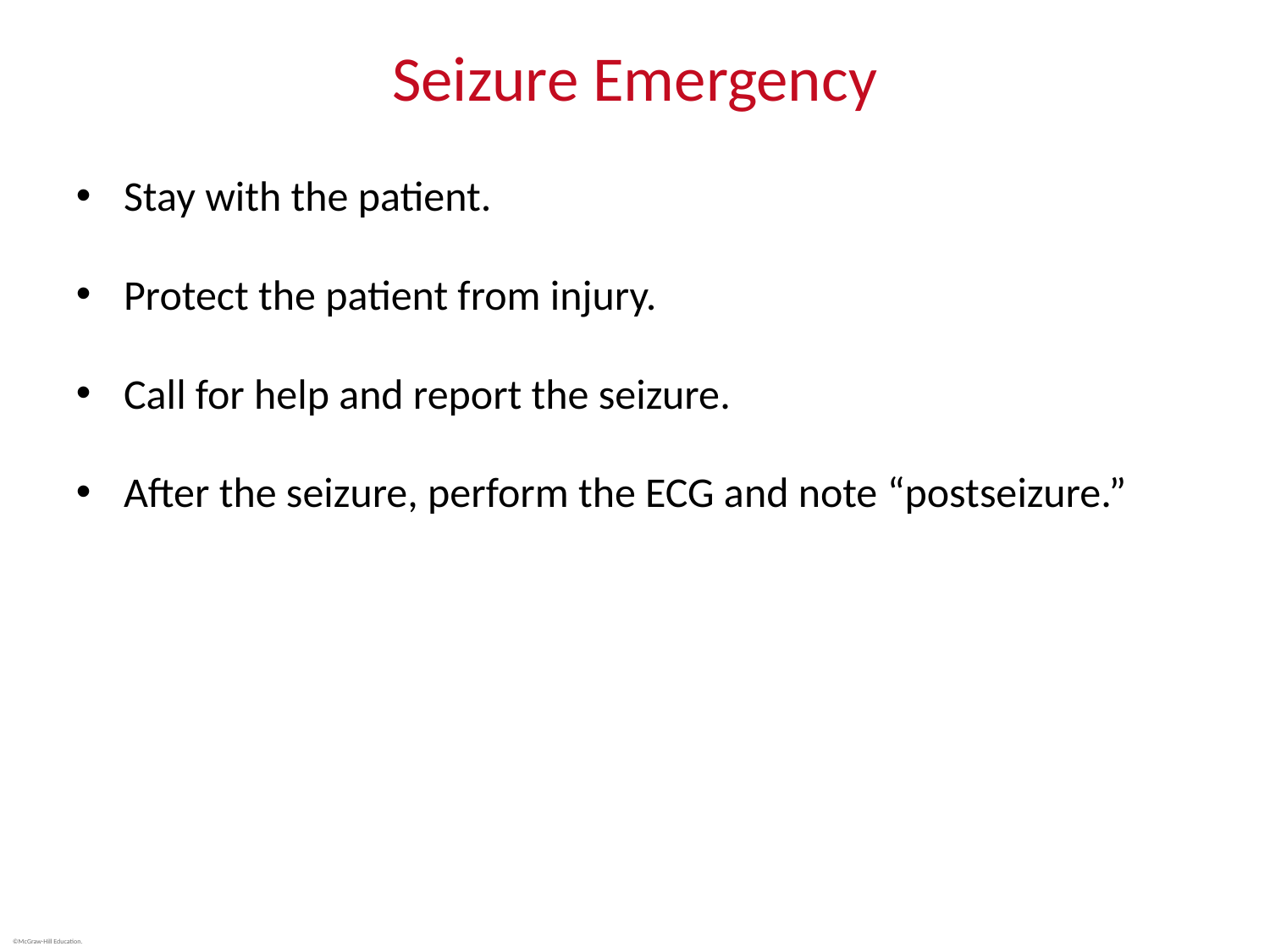

# Seizure Emergency
Stay with the patient.
Protect the patient from injury.
Call for help and report the seizure.
After the seizure, perform the ECG and note “postseizure.”